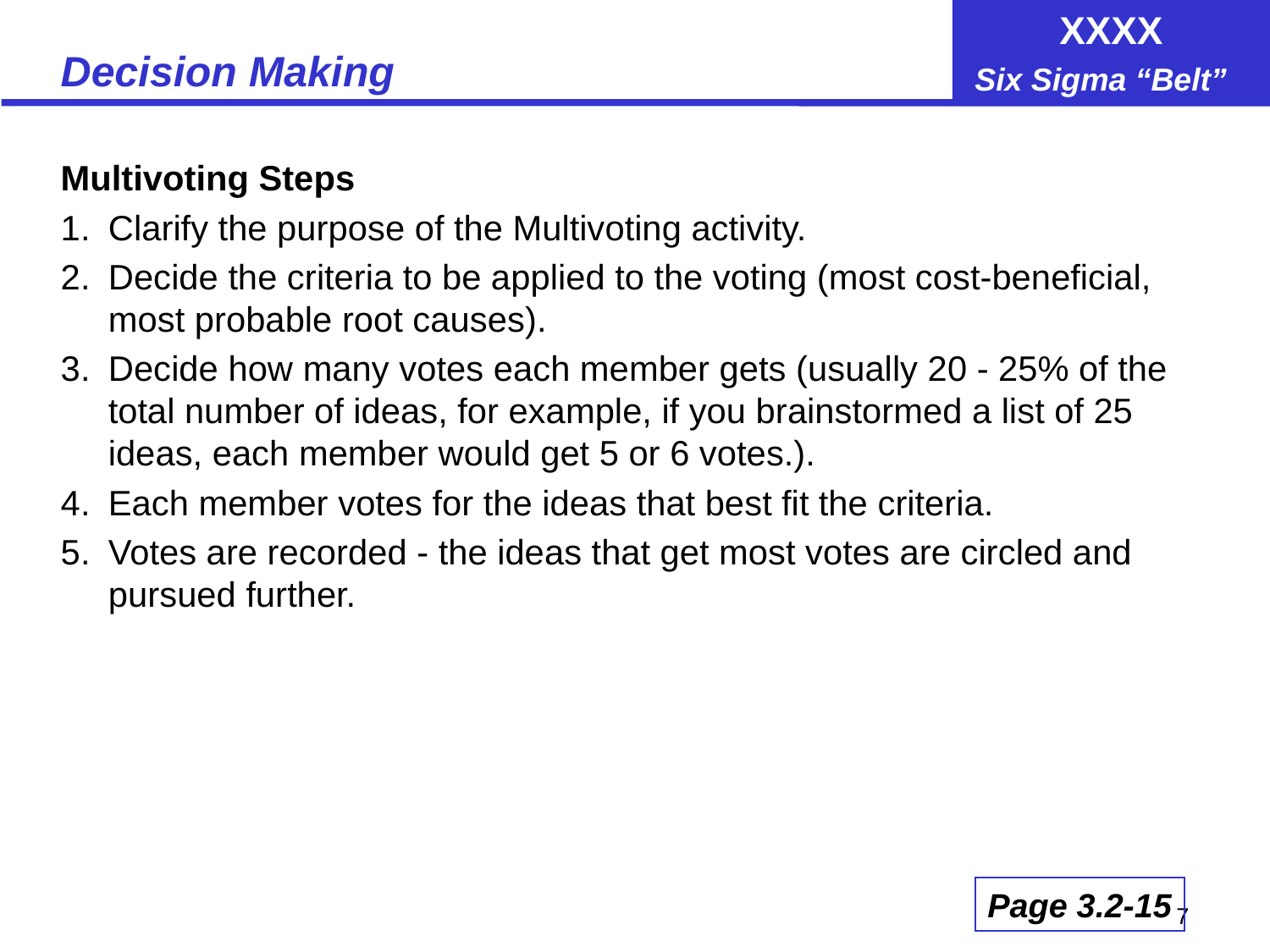

# Decision Making
Multivoting Steps
1.	Clarify the purpose of the Multivoting activity.
2.	Decide the criteria to be applied to the voting (most cost-beneficial, most probable root causes).
3.	Decide how many votes each member gets (usually 20 - 25% of the total number of ideas, for example, if you brainstormed a list of 25 ideas, each member would get 5 or 6 votes.).
4.	Each member votes for the ideas that best fit the criteria.
5.	Votes are recorded - the ideas that get most votes are circled and pursued further.
Page 3.2-15